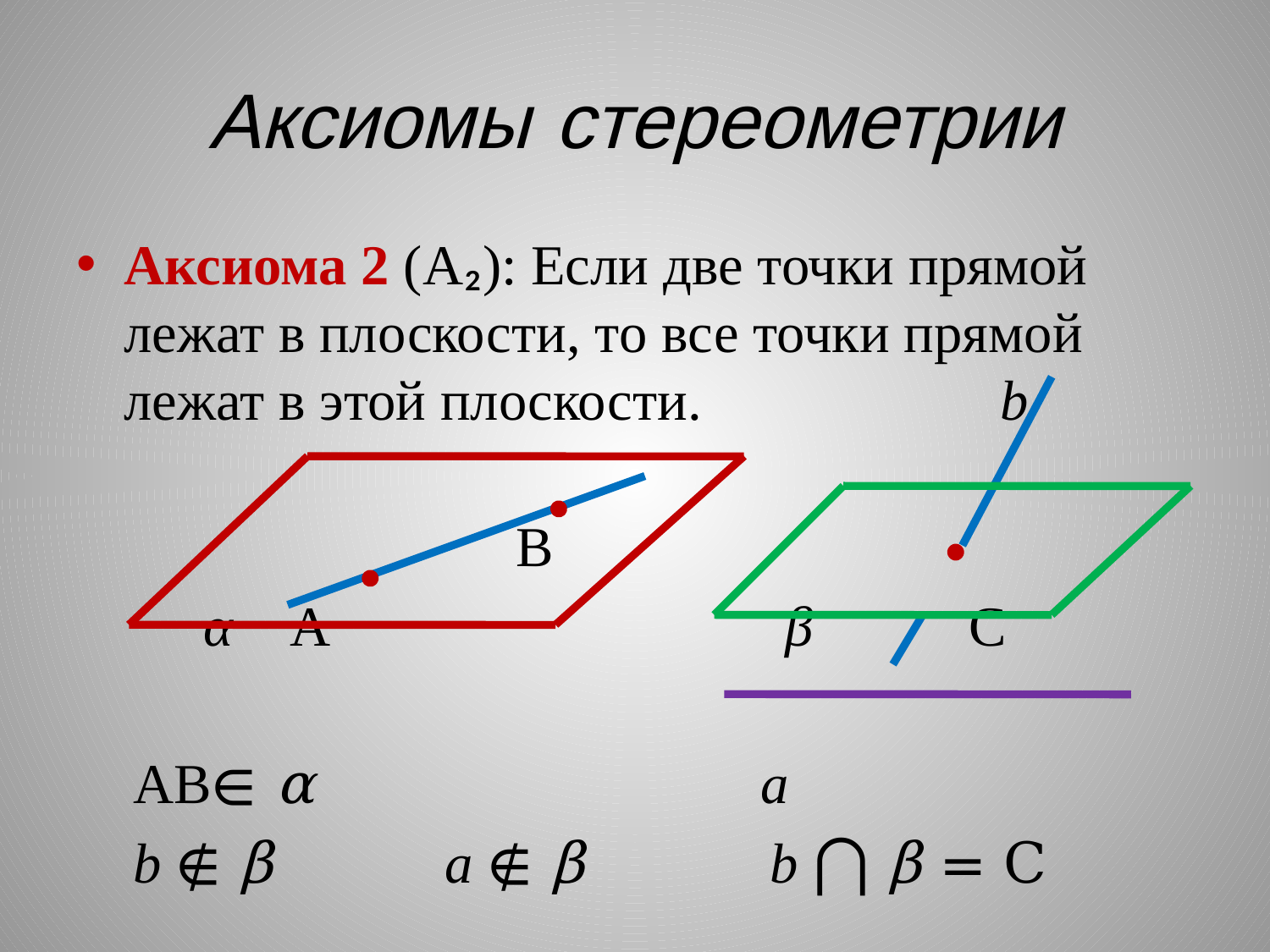

# Аксиомы стереометрии
Аксиома 2 (А₂): Если две точки прямой лежат в плоскости, то все точки прямой лежат в этой плоскости.                     b
                               В
         α    А                                β           С

    АВ∈ α                               a
    b ∉ β            a ∉ β             b ⋂ β = C